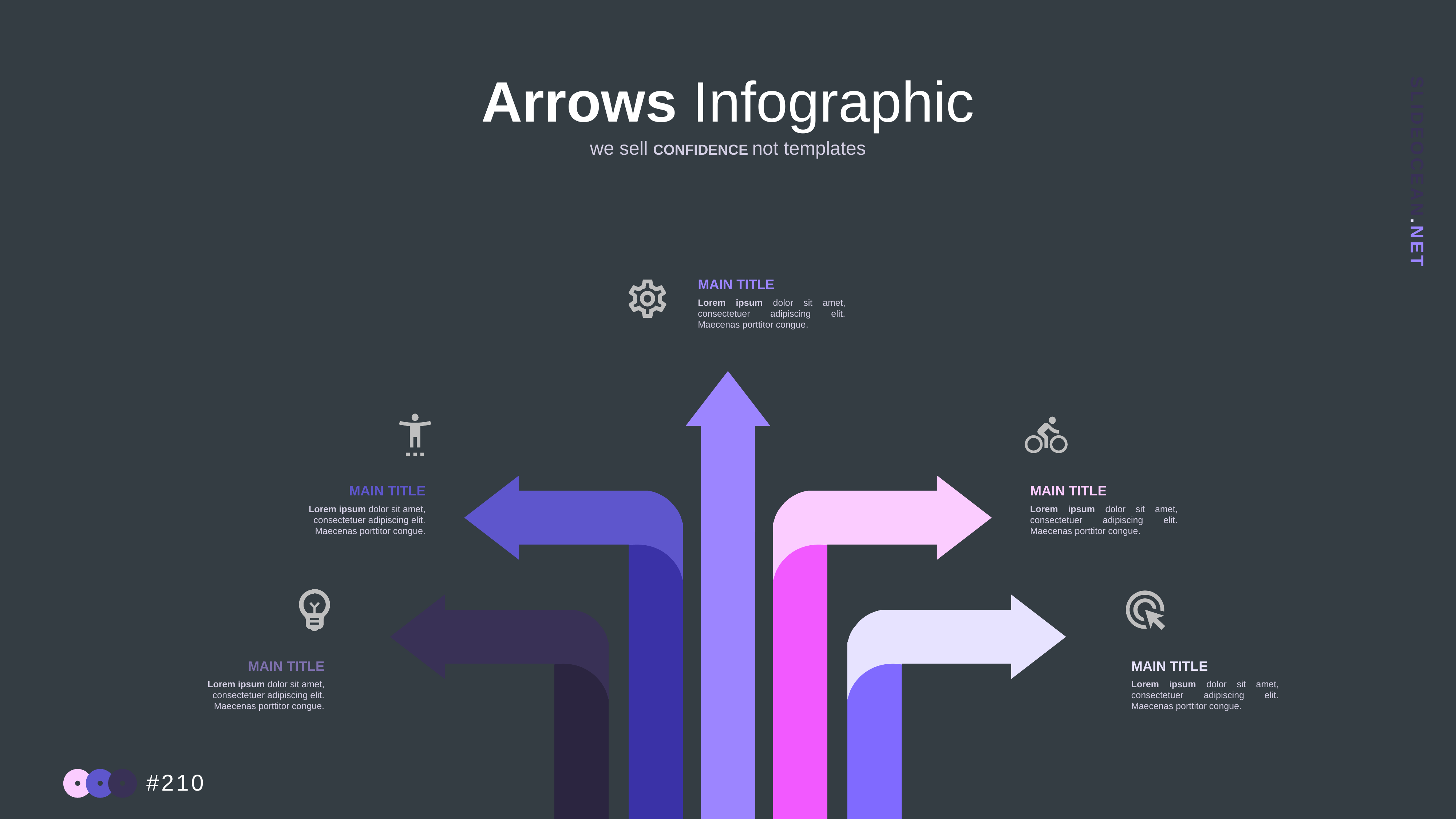

Arrows Infographic
we sell CONFIDENCE not templates
MAIN TITLE
Lorem ipsum dolor sit amet, consectetuer adipiscing elit. Maecenas porttitor congue.

MAIN TITLE
Lorem ipsum dolor sit amet, consectetuer adipiscing elit. Maecenas porttitor congue.
MAIN TITLE
Lorem ipsum dolor sit amet, consectetuer adipiscing elit. Maecenas porttitor congue.

MAIN TITLE
Lorem ipsum dolor sit amet, consectetuer adipiscing elit. Maecenas porttitor congue.
MAIN TITLE
Lorem ipsum dolor sit amet, consectetuer adipiscing elit. Maecenas porttitor congue.
#210